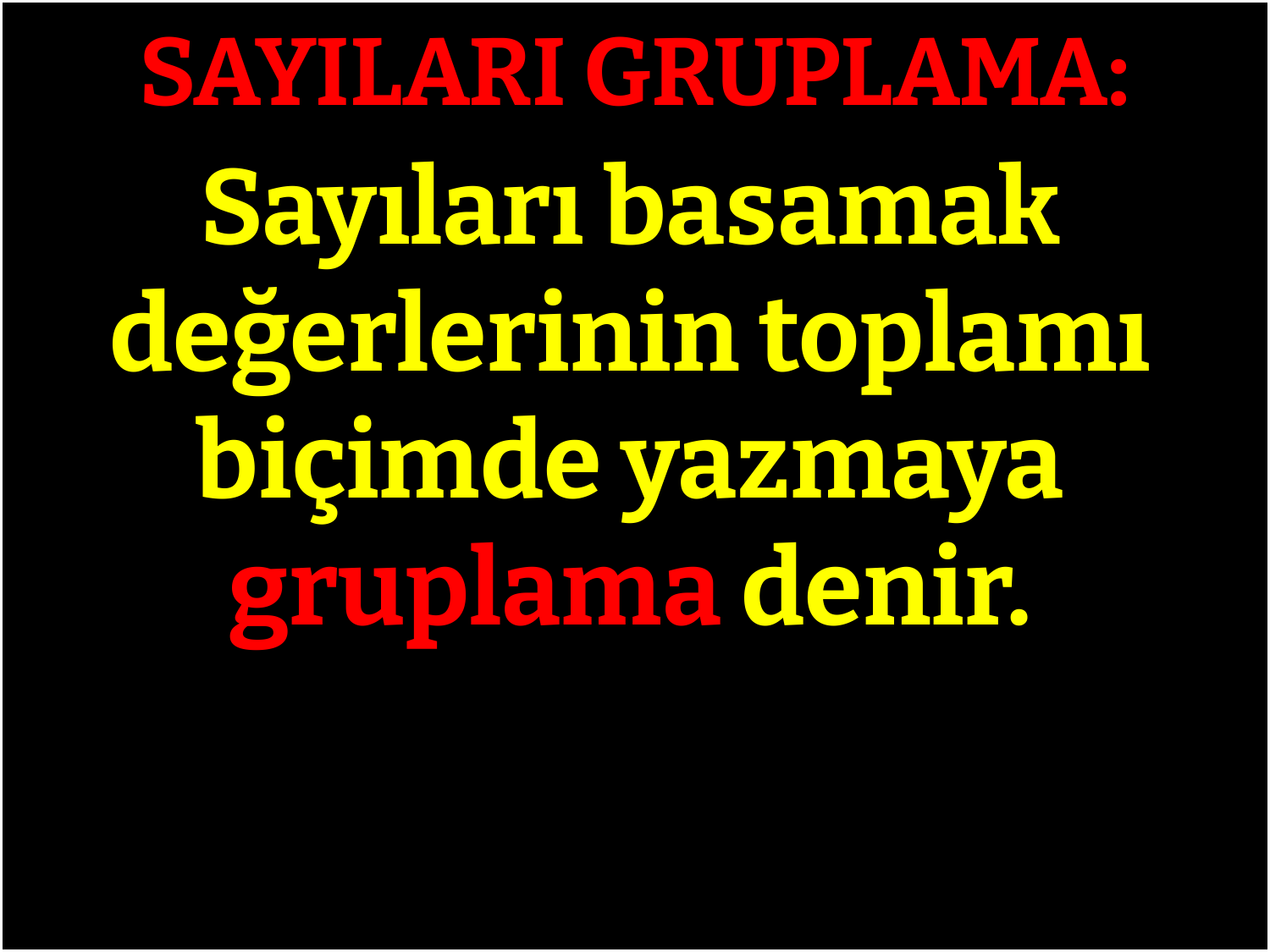

SAYILARI GRUPLAMA:
Sayıları basamak değerlerinin toplamı biçimde yazmaya gruplama denir.
#